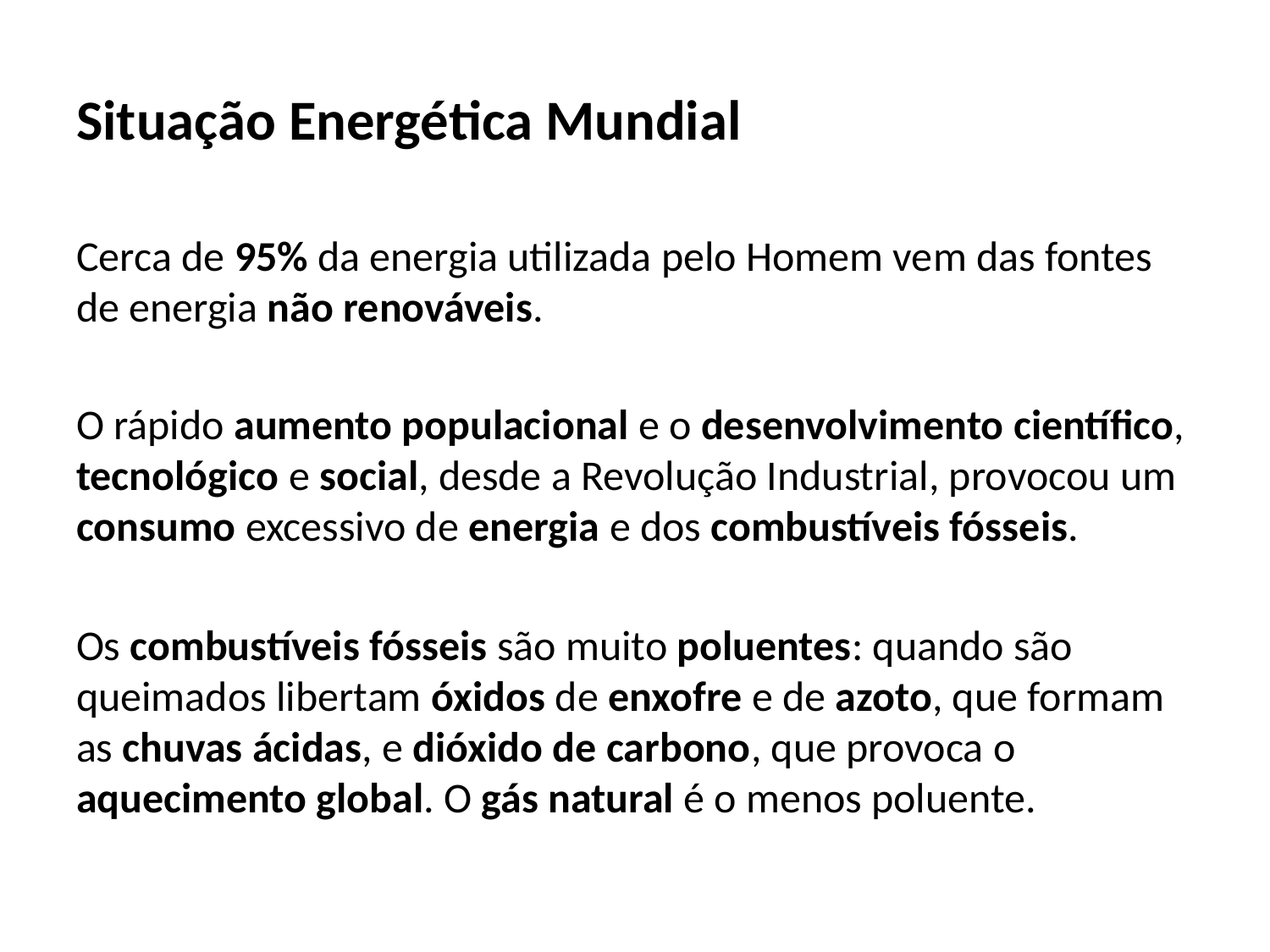

# Situação Energética Mundial
Cerca de 95% da energia utilizada pelo Homem vem das fontes de energia não renováveis.

O rápido aumento populacional e o desenvolvimento científico, tecnológico e social, desde a Revolução Industrial, provocou um consumo excessivo de energia e dos combustíveis fósseis.

Os combustíveis fósseis são muito poluentes: quando são queimados libertam óxidos de enxofre e de azoto, que formam as chuvas ácidas, e dióxido de carbono, que provoca o aquecimento global. O gás natural é o menos poluente.